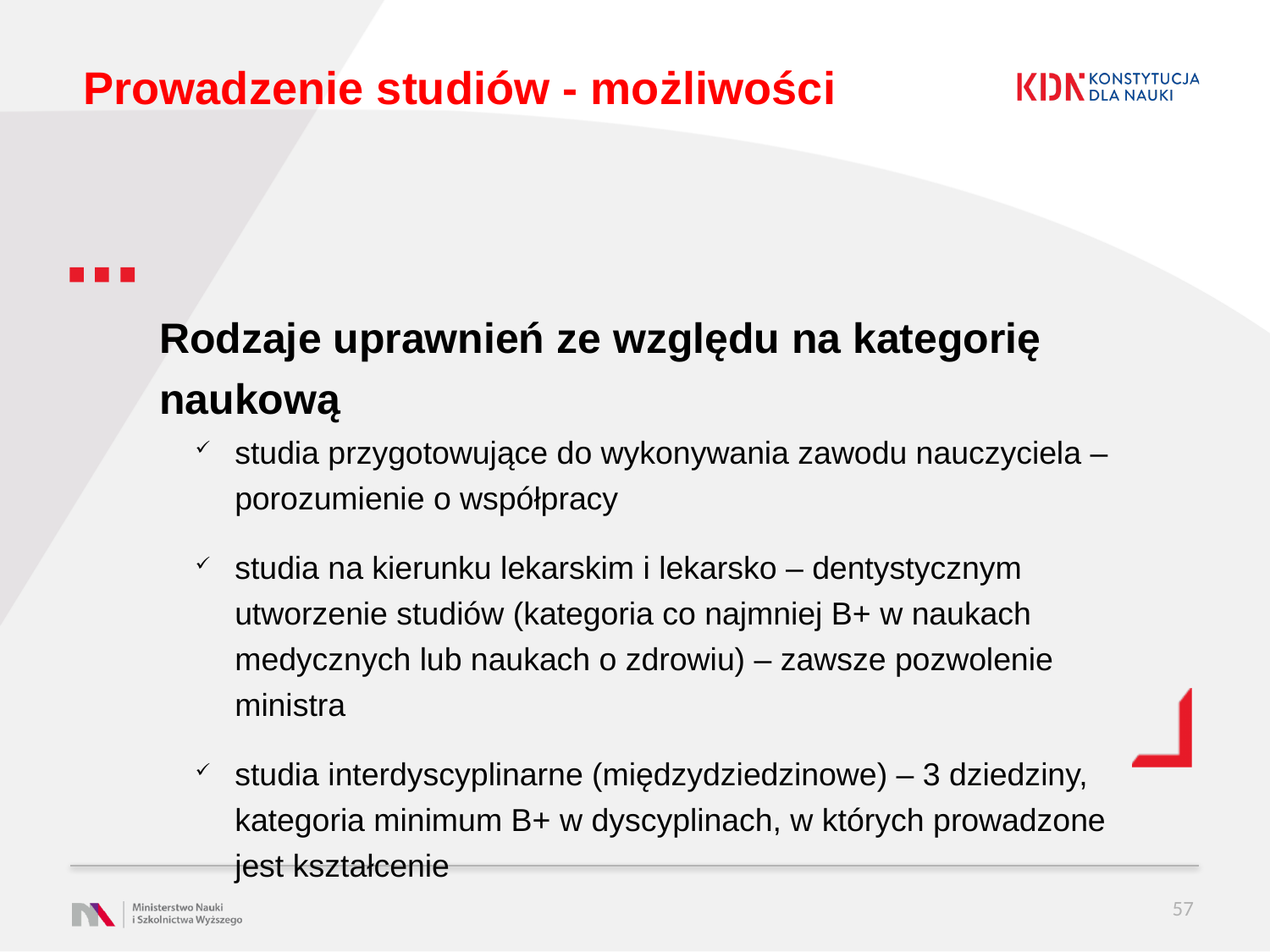

# Prowadzenie studiów - możliwości
Rodzaje uprawnień ze względu na kategorię naukową
studia przygotowujące do wykonywania zawodu nauczyciela – porozumienie o współpracy
studia na kierunku lekarskim i lekarsko – dentystycznym utworzenie studiów (kategoria co najmniej B+ w naukach medycznych lub naukach o zdrowiu) – zawsze pozwolenie ministra
studia interdyscyplinarne (międzydziedzinowe) – 3 dziedziny, kategoria minimum B+ w dyscyplinach, w których prowadzone jest kształcenie
57